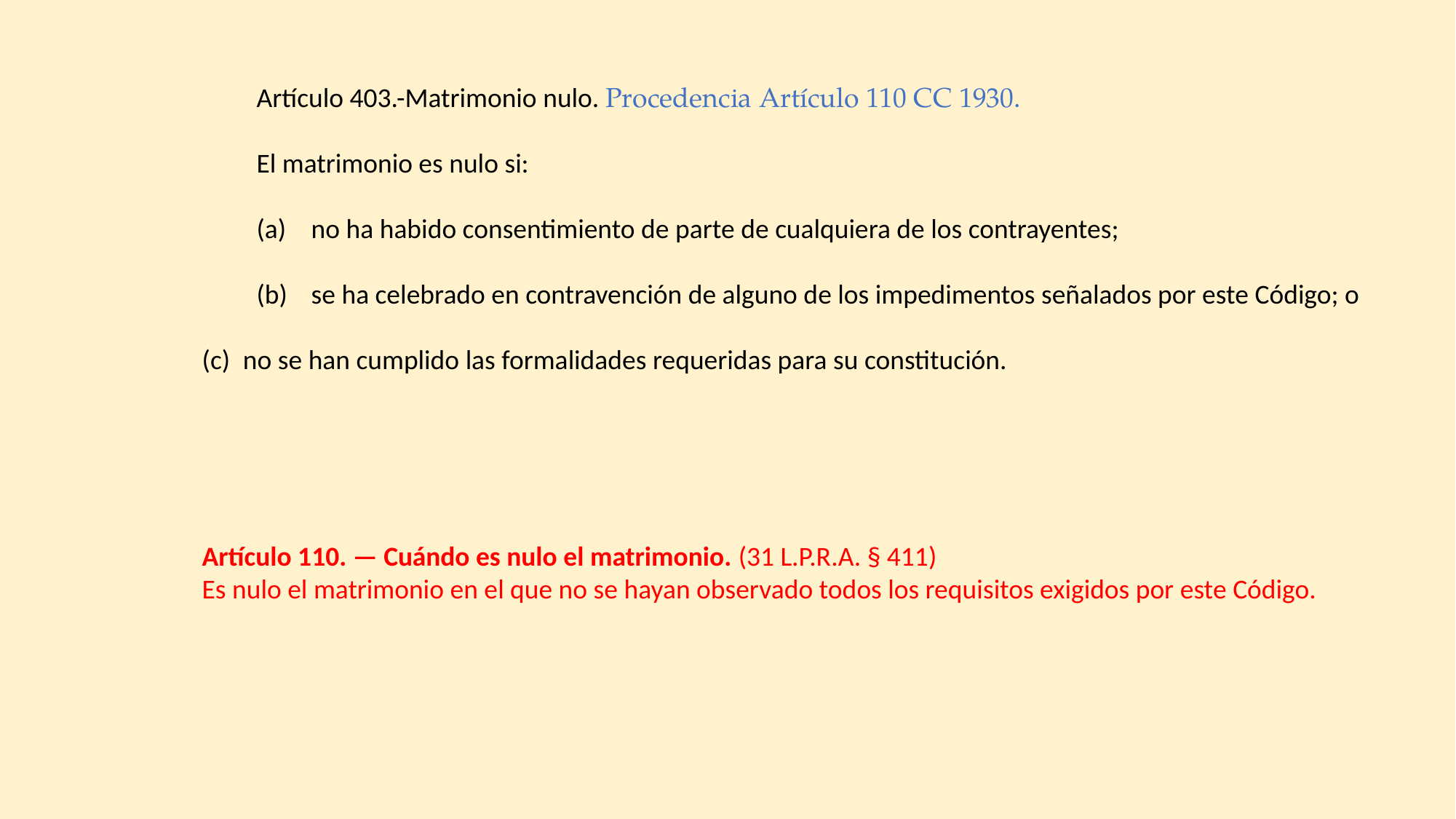

Artículo 403.-Matrimonio nulo. Procedencia Artículo 110 CC 1930.

El matrimonio es nulo si:

(a)	no ha habido consentimiento de parte de cualquiera de los contrayentes;

(b)	se ha celebrado en contravención de alguno de los impedimentos señalados por este Código; o

no se han cumplido las formalidades requeridas para su constitución.

Artículo 110. — Cuándo es nulo el matrimonio. (31 L.P.R.A. § 411)
Es nulo el matrimonio en el que no se hayan observado todos los requisitos exigidos por este Código.